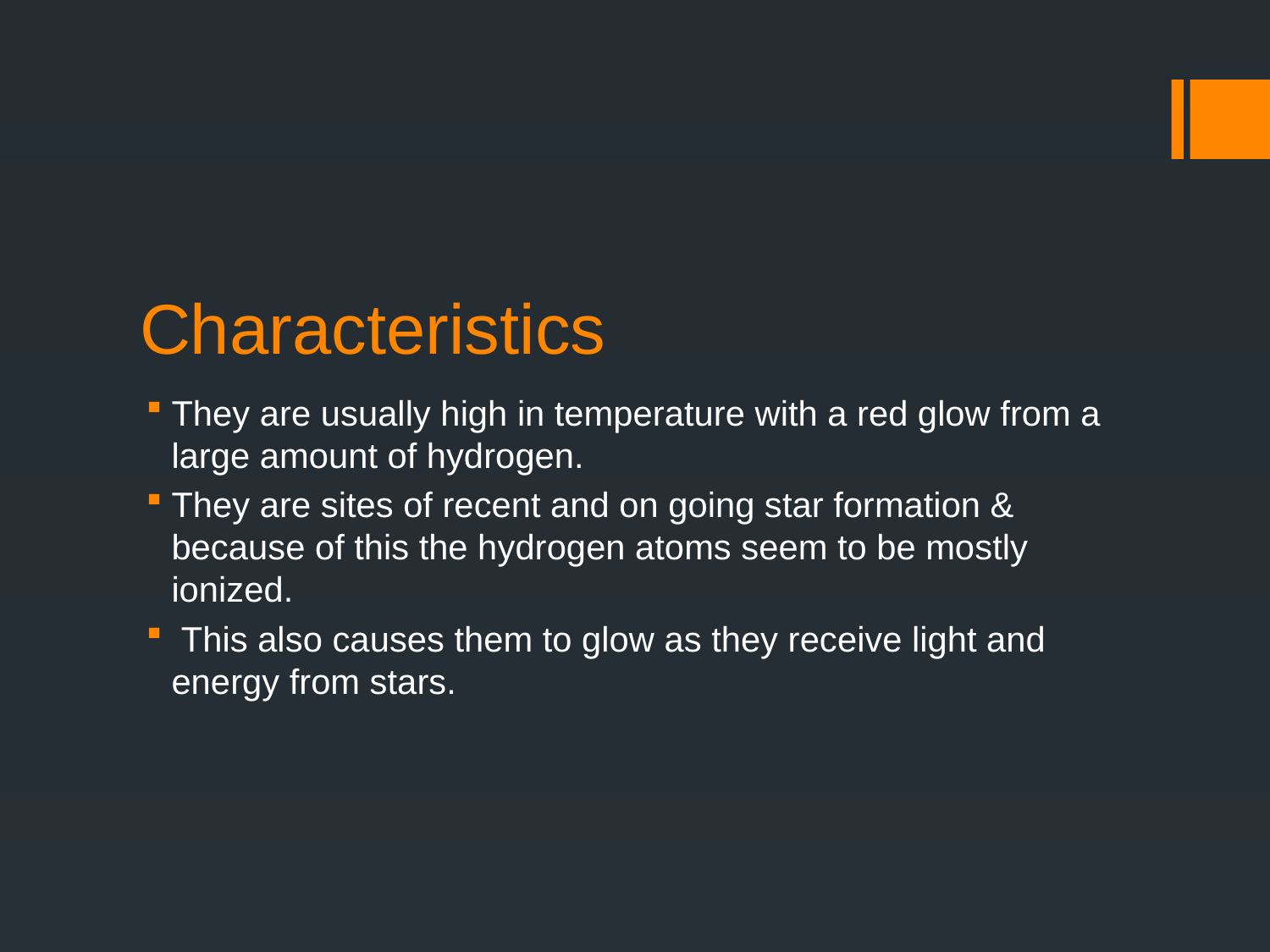

# Characteristics
They are usually high in temperature with a red glow from a large amount of hydrogen.
They are sites of recent and on going star formation & because of this the hydrogen atoms seem to be mostly ionized.
 This also causes them to glow as they receive light and energy from stars.